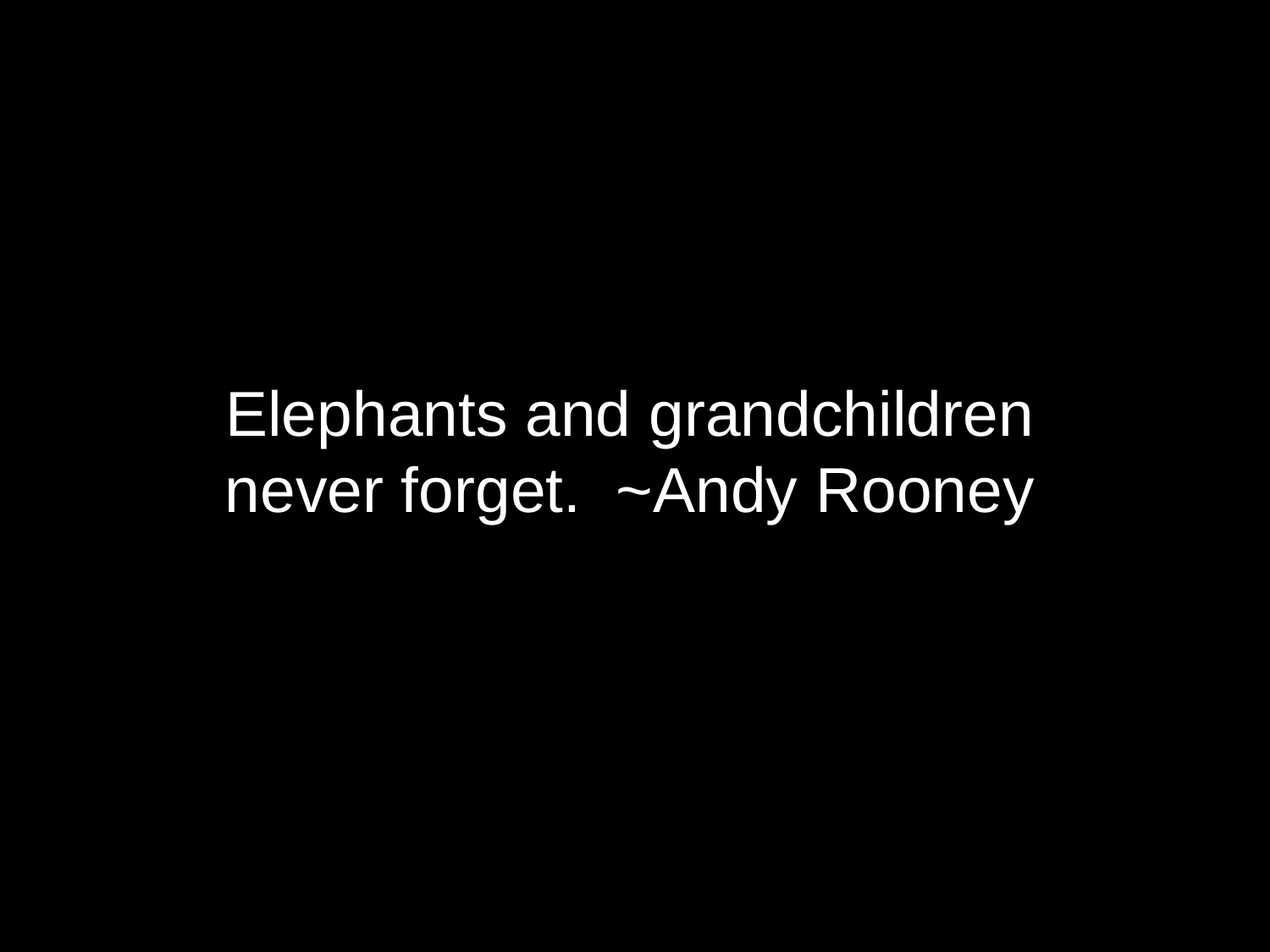

Elephants and grandchildren never forget.  ~Andy Rooney